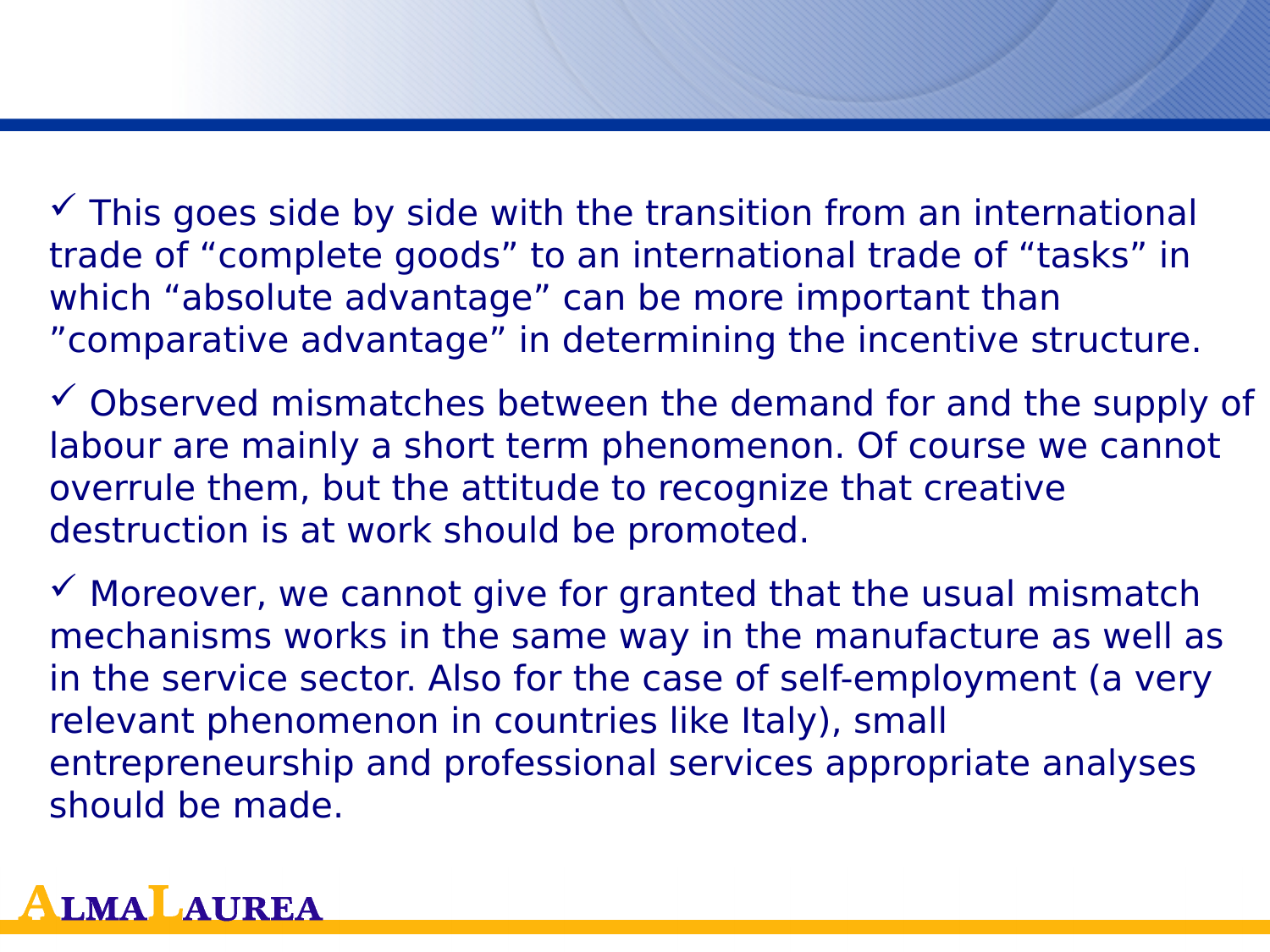

#
 This goes side by side with the transition from an international trade of “complete goods” to an international trade of “tasks” in which “absolute advantage” can be more important than ”comparative advantage” in determining the incentive structure.
 Observed mismatches between the demand for and the supply of labour are mainly a short term phenomenon. Of course we cannot overrule them, but the attitude to recognize that creative destruction is at work should be promoted.
 Moreover, we cannot give for granted that the usual mismatch mechanisms works in the same way in the manufacture as well as in the service sector. Also for the case of self-employment (a very relevant phenomenon in countries like Italy), small entrepreneurship and professional services appropriate analyses should be made.